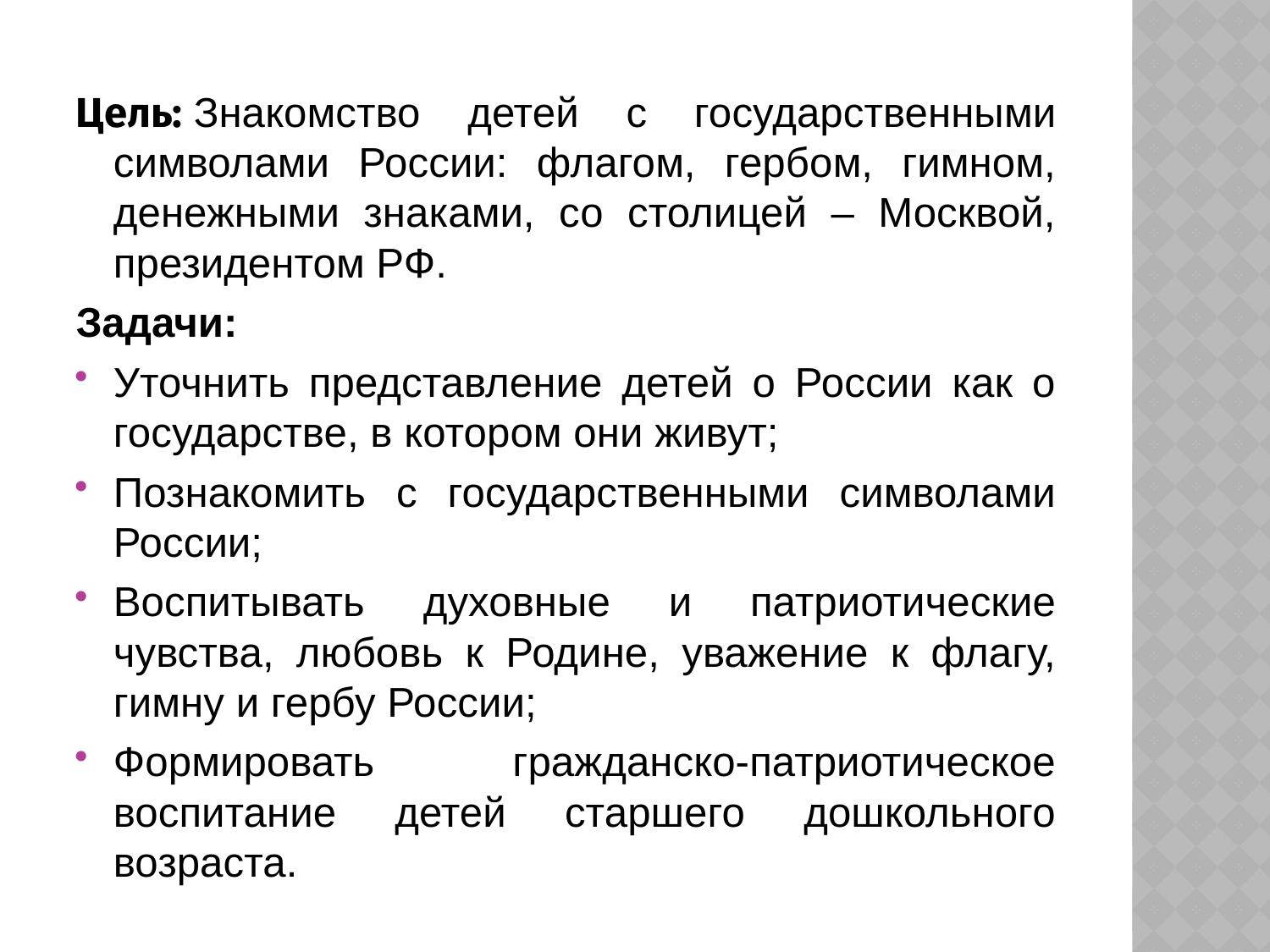

#
Цель: Знакомство детей с государственными символами России: флагом, гербом, гимном, денежными знаками, со столицей – Москвой, президентом РФ.
Задачи:
Уточнить представление детей о России как о государстве, в котором они живут;
Познакомить с государственными символами России;
Воспитывать духовные и патриотические чувства, любовь к Родине, уважение к флагу, гимну и гербу России;
Формировать гражданско-патриотическое воспитание детей старшего дошкольного возраста.